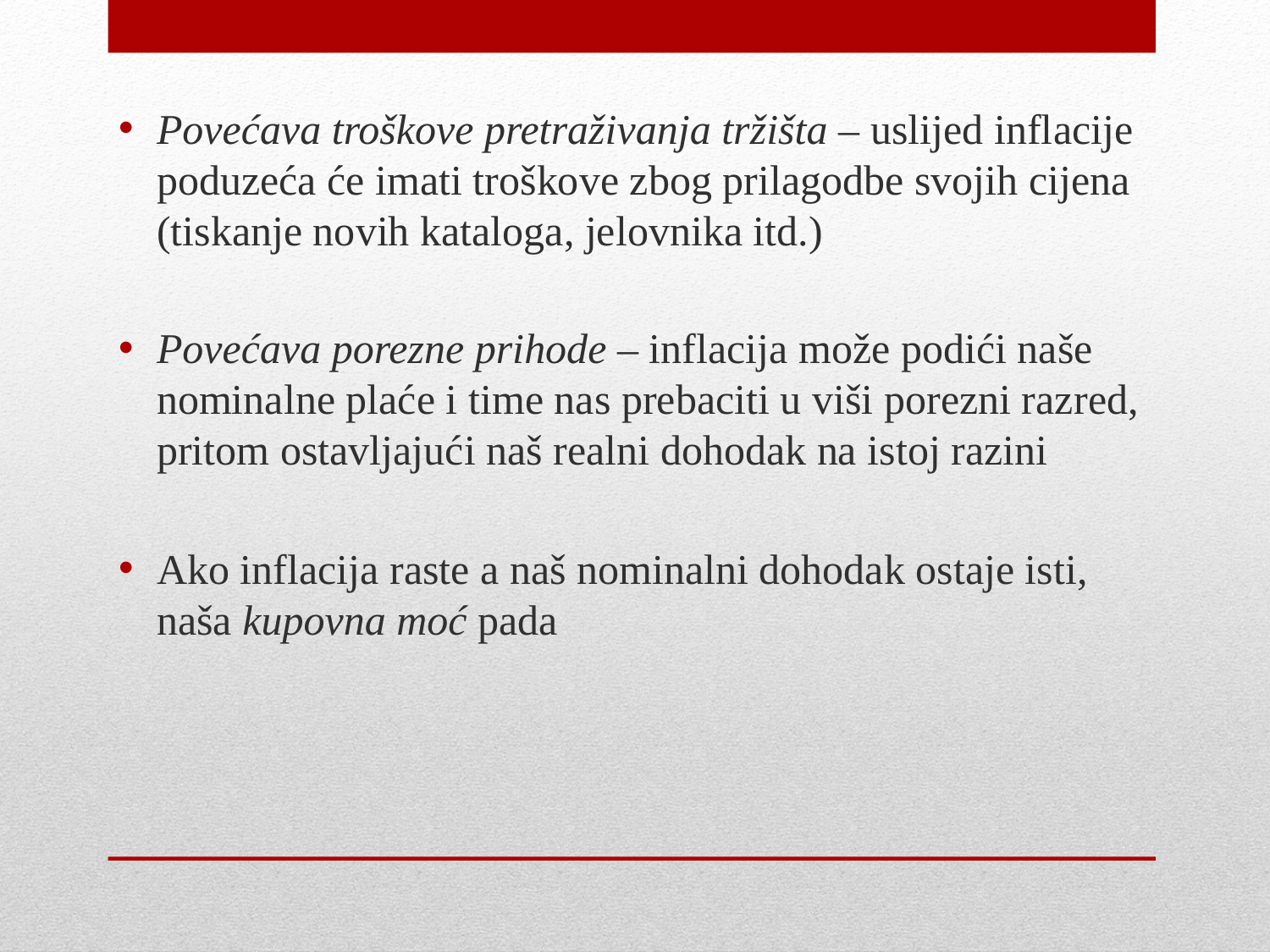

Povećava troškove pretraživanja tržišta – uslijed inflacije poduzeća će imati troškove zbog prilagodbe svojih cijena (tiskanje novih kataloga, jelovnika itd.)

Povećava porezne prihode – inflacija može podići naše nominalne plaće i time nas prebaciti u viši porezni razred, pritom ostavljajući naš realni dohodak na istoj razini

Ako inflacija raste a naš nominalni dohodak ostaje isti, naša kupovna moć pada